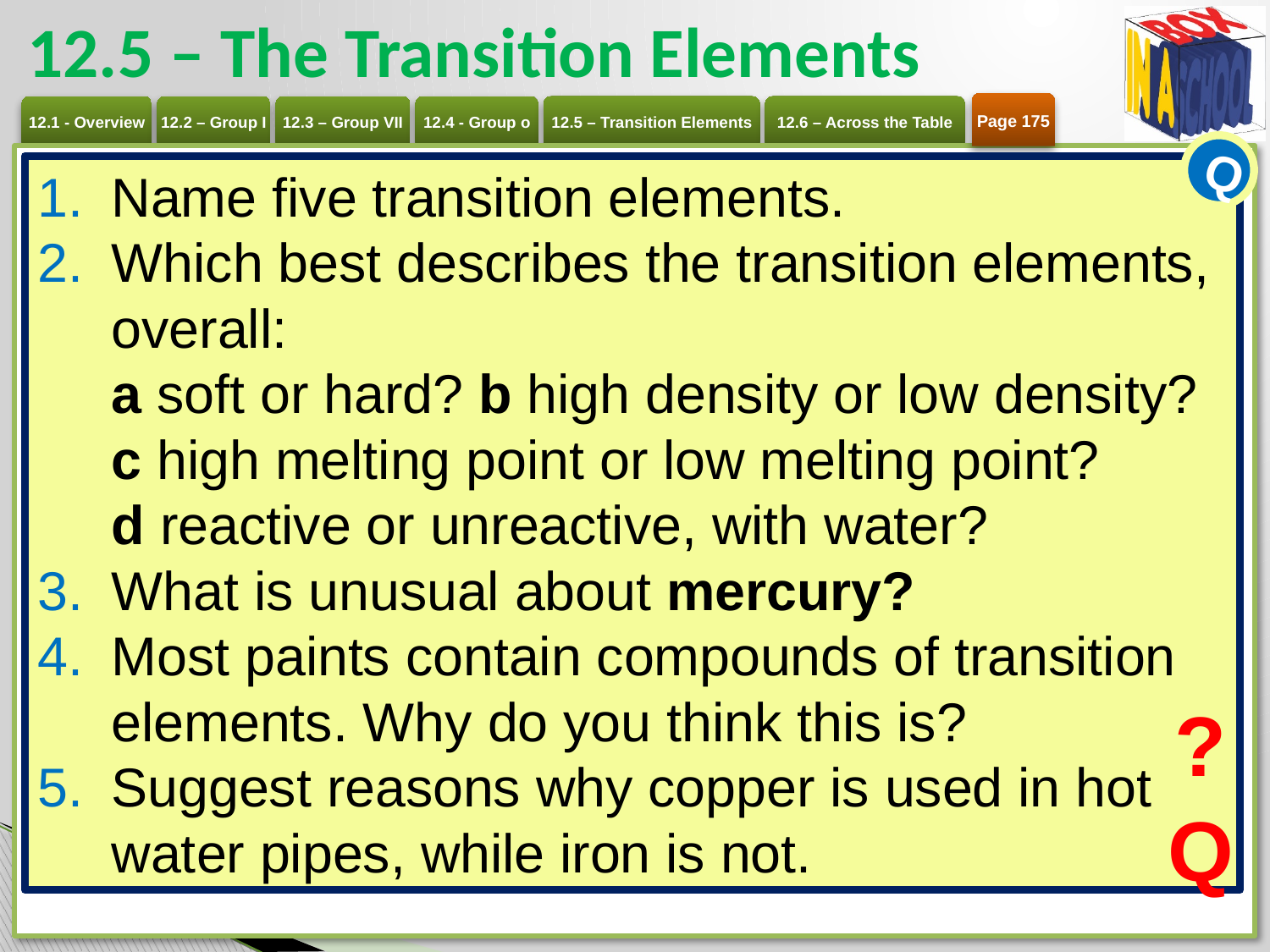

# 12.5 – The Transition Elements
Page 175
Q
Name five transition elements.
Which best describes the transition elements, overall:
a soft or hard? b high density or low density?
c high melting point or low melting point?
d reactive or unreactive, with water?
What is unusual about mercury?
Most paints contain compounds of transition elements. Why do you think this is?
Suggest reasons why copper is used in hot water pipes, while iron is not.
?
Q